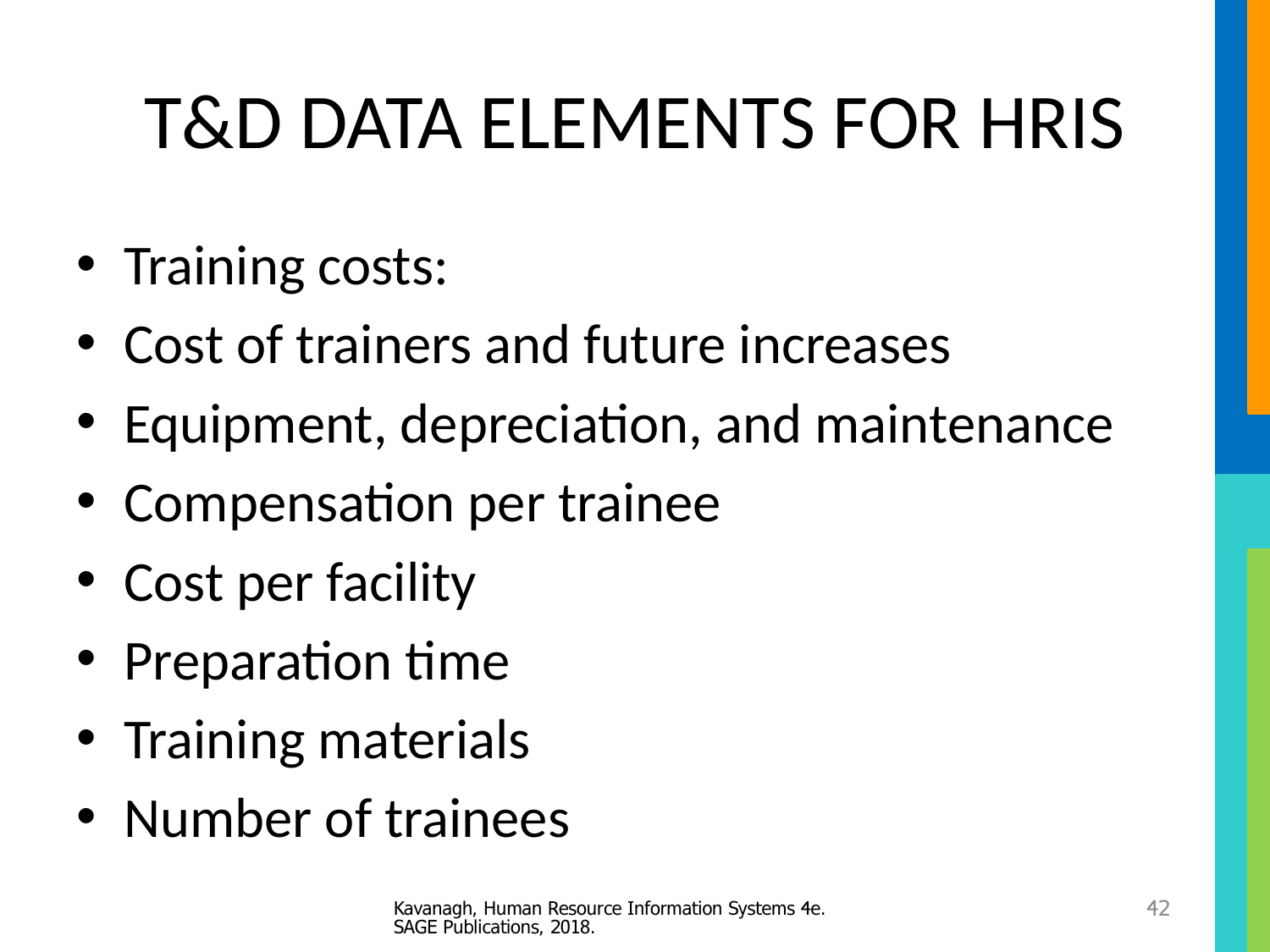

# T&D DATA ELEMENTS FOR HRIS
Training costs:
Cost of trainers and future increases
Equipment, depreciation, and maintenance
Compensation per trainee
Cost per facility
Preparation time
Training materials
Number of trainees
Kavanagh, Human Resource Information Systems 4e. SAGE Publications, 2018.
42